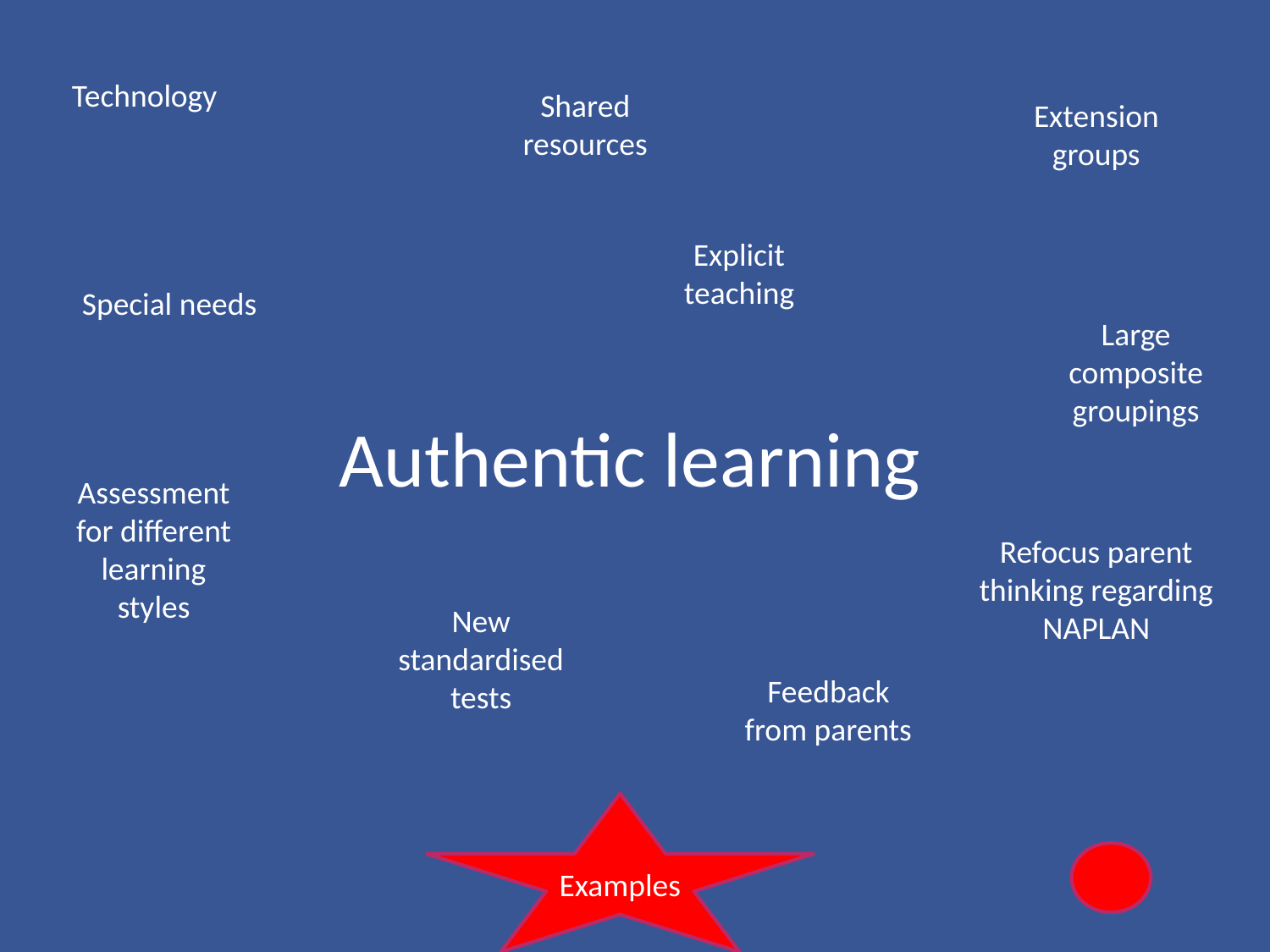

Technology
Shared resources
Extension groups
Explicit teaching
Special needs
Large composite groupings
# Authentic learning
Assessment for different learning styles
Refocus parent thinking regarding NAPLAN
New standardised tests
Feedback from parents
Examples